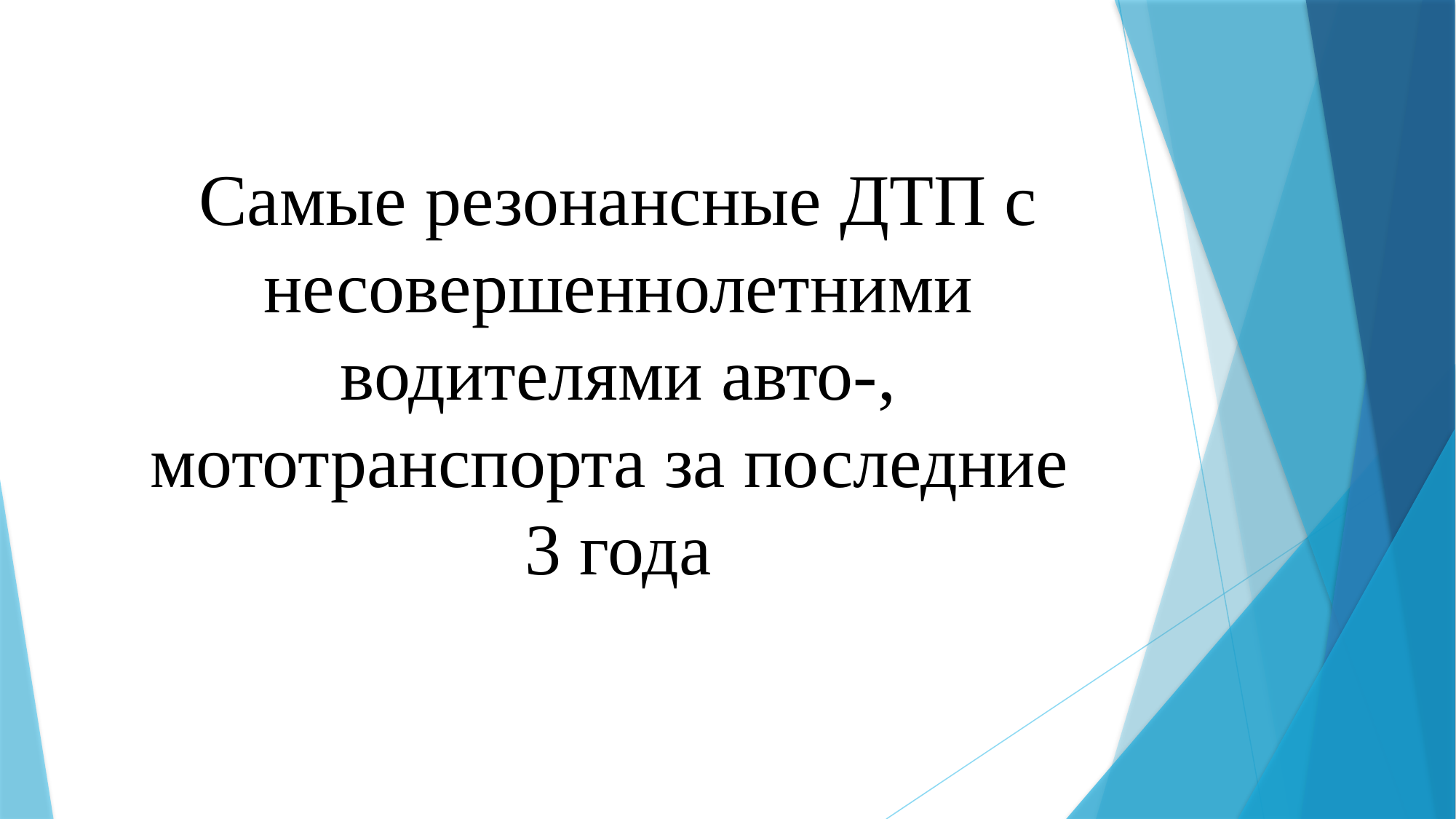

Самые резонансные ДТП с несовершеннолетними водителями авто-, мототранспорта за последние
3 года